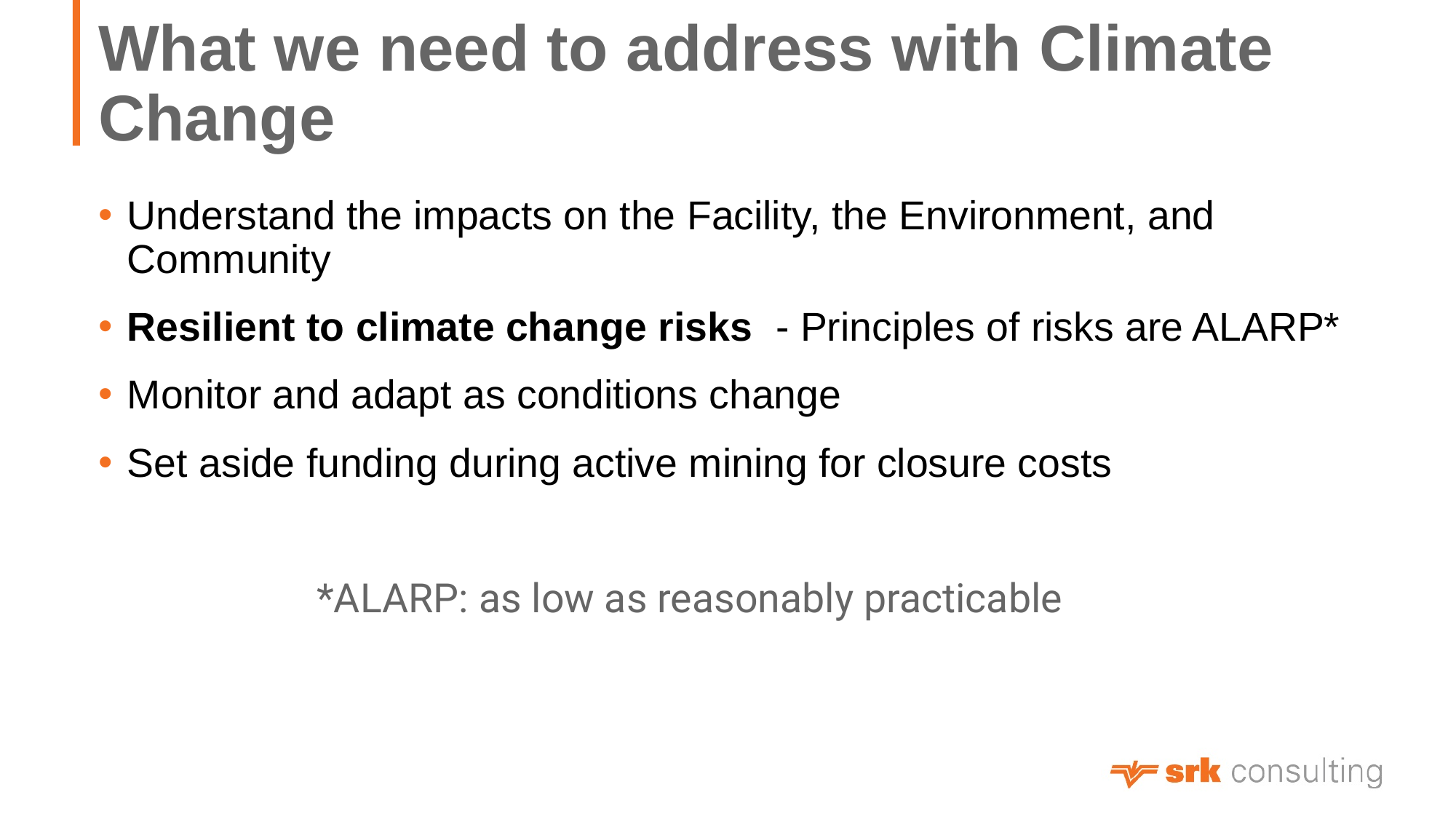

# What we need to address with Climate Change
Understand the impacts on the Facility, the Environment, and Community
Resilient to climate change risks  - Principles of risks are ALARP*
Monitor and adapt as conditions change
Set aside funding during active mining for closure costs

		*ALARP: as low as reasonably practicable